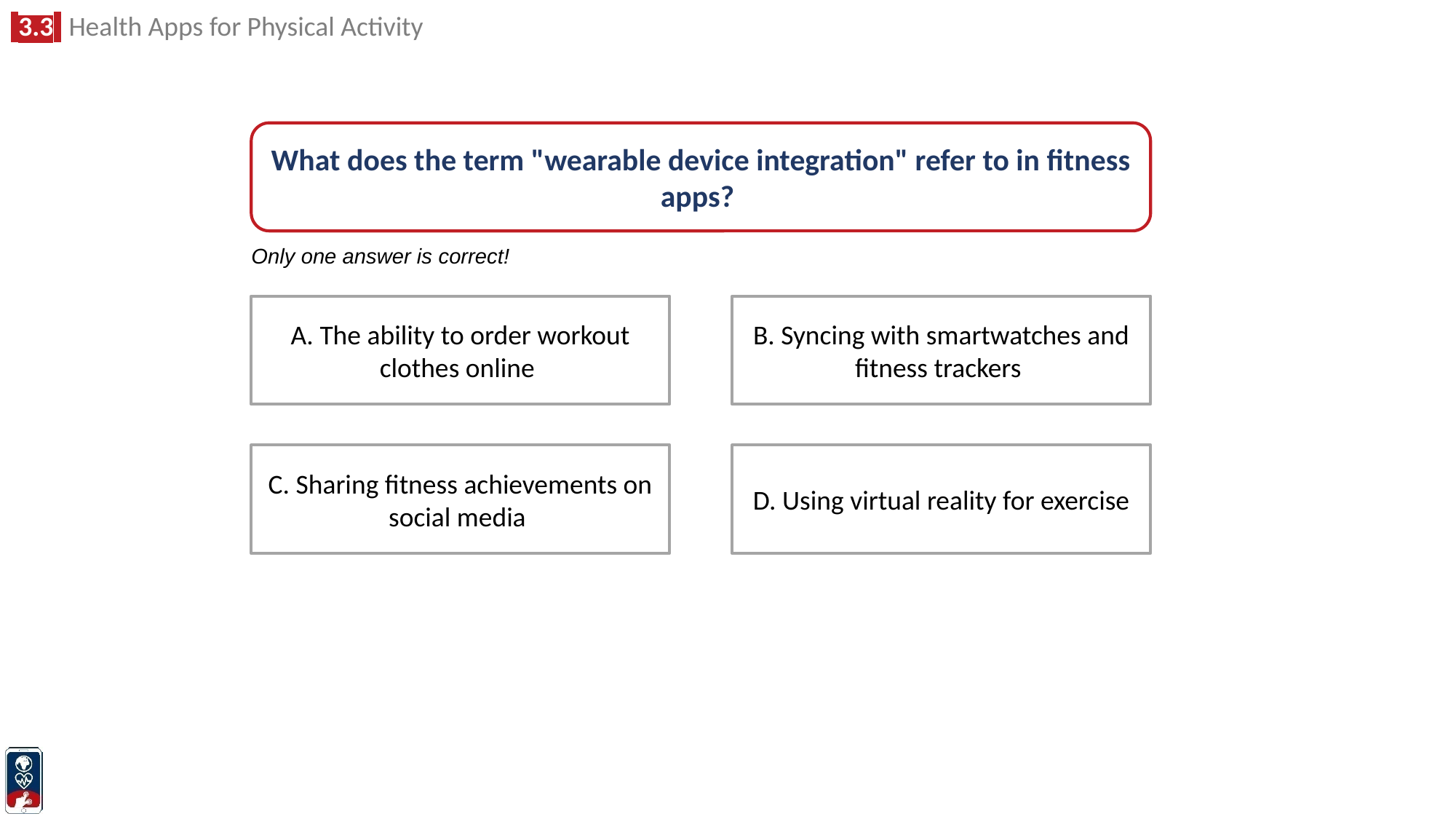

What does the term "wearable device integration" refer to in fitness apps?
Only one answer is correct!
A. The ability to order workout clothes online
B. Syncing with smartwatches and fitness trackers
D. Using virtual reality for exercise
C. Sharing fitness achievements on social media